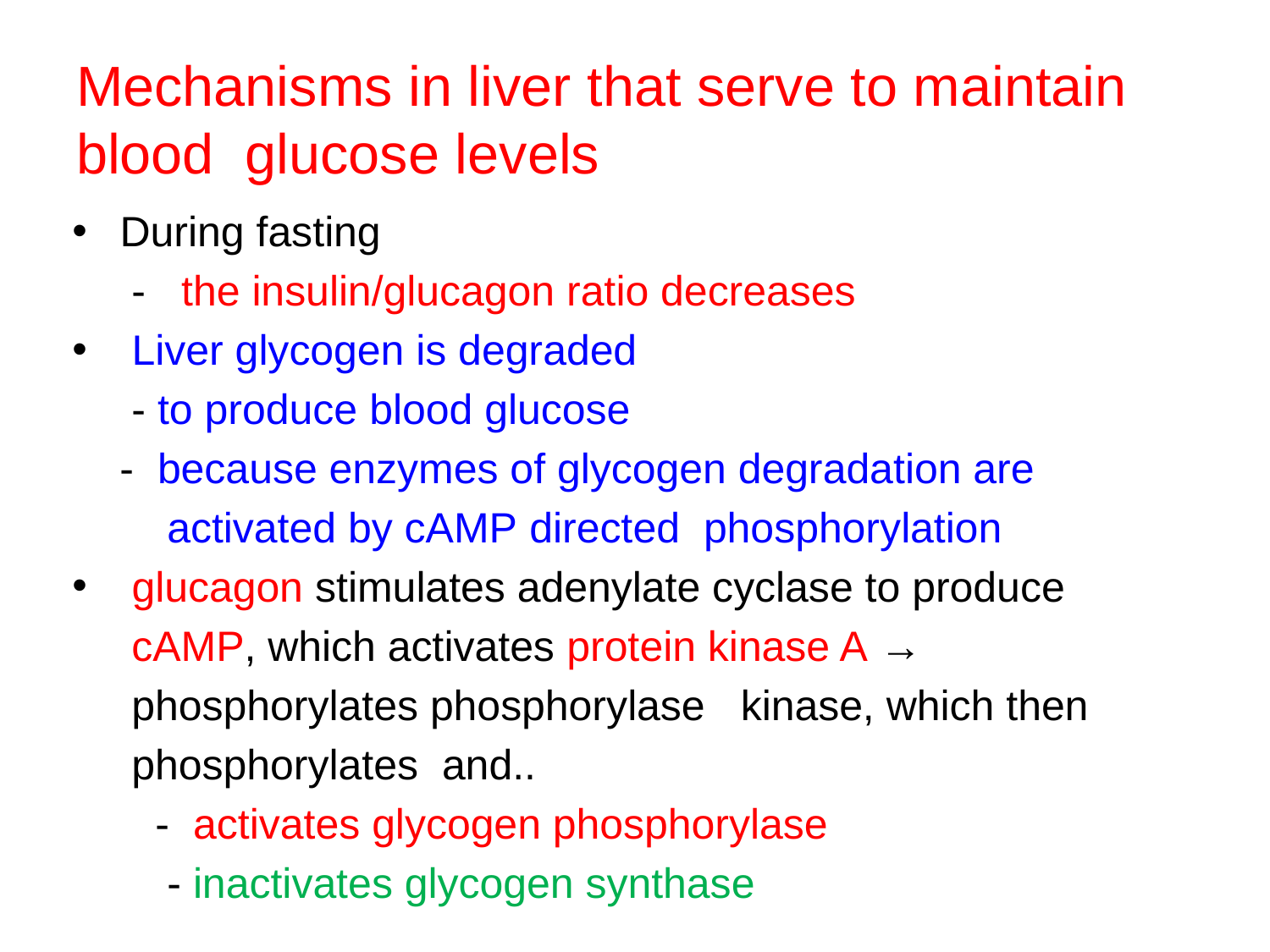

# Mechanisms in liver that serve to maintain blood  glucose levels
During fasting
     -   the insulin/glucagon ratio decreases
 Liver glycogen is degraded
     - to produce blood glucose
    -  because enzymes of glycogen degradation are
        activated by cAMP directed  phosphorylation
 glucagon stimulates adenylate cyclase to produce
     cAMP, which activates protein kinase A →
     phosphorylates phosphorylase   kinase, which then
     phosphorylates  and..
       -  activates glycogen phosphorylase
        - inactivates glycogen synthase